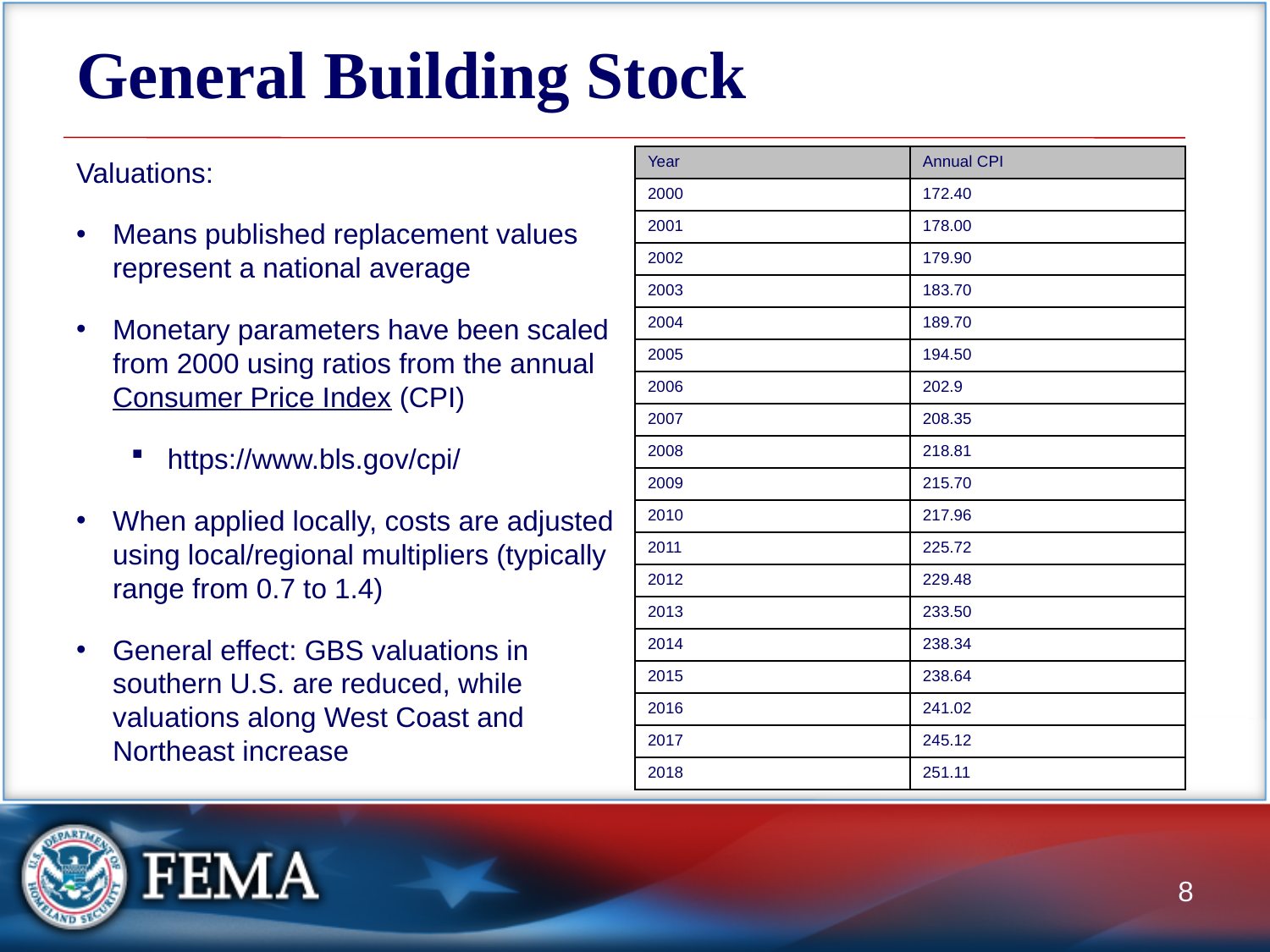

# General Building Stock
| Year | Annual CPI |
| --- | --- |
| 2000 | 172.40 |
| 2001 | 178.00 |
| 2002 | 179.90 |
| 2003 | 183.70 |
| 2004 | 189.70 |
| 2005 | 194.50 |
| 2006 | 202.9 |
| 2007 | 208.35 |
| 2008 | 218.81 |
| 2009 | 215.70 |
| 2010 | 217.96 |
| 2011 | 225.72 |
| 2012 | 229.48 |
| 2013 | 233.50 |
| 2014 | 238.34 |
| 2015 | 238.64 |
| 2016 | 241.02 |
| 2017 | 245.12 |
| 2018 | 251.11 |
Valuations:
Means published replacement values represent a national average
Monetary parameters have been scaled from 2000 using ratios from the annual Consumer Price Index (CPI)
https://www.bls.gov/cpi/
When applied locally, costs are adjusted using local/regional multipliers (typically range from 0.7 to 1.4)
General effect: GBS valuations in southern U.S. are reduced, while valuations along West Coast and Northeast increase
8